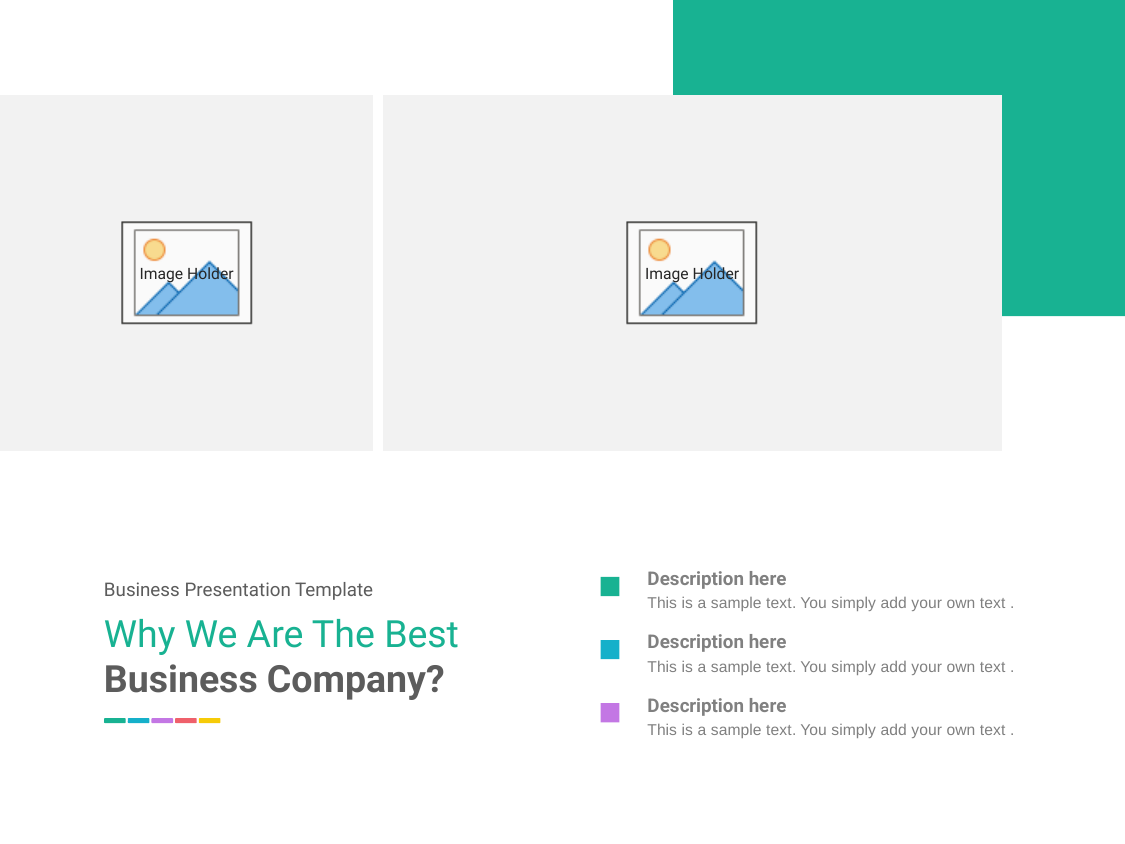

Description here
This is a sample text. You simply add your own text .

Business Presentation Template
Why We Are The Best Business Company?
Description here
This is a sample text. You simply add your own text .

Description here
This is a sample text. You simply add your own text .